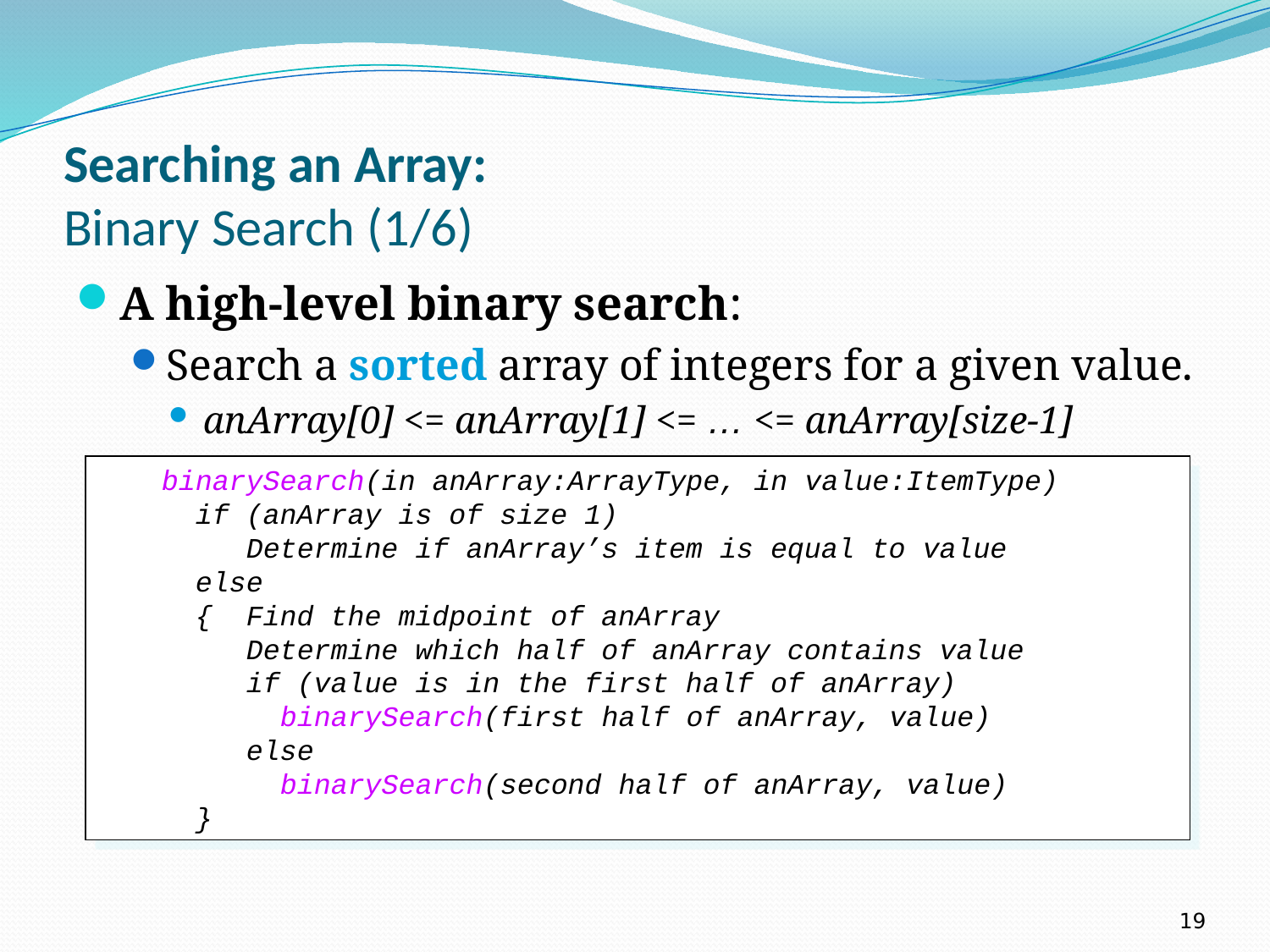

# Searching an Array: Binary Search (1/6)
A high-level binary search:
Search a sorted array of integers for a given value.
anArray[0] <= anArray[1] <= … <= anArray[size-1]

binarySearch(in anArray:ArrayType, in value:ItemType)
  if (anArray is of size 1)
     Determine if anArray’s item is equal to value
  else
  {  Find the midpoint of anArray
     Determine which half of anArray contains value
     if (value is in the first half of anArray)
       binarySearch(first half of anArray, value)
     else
       binarySearch(second half of anArray, value)
  }
19